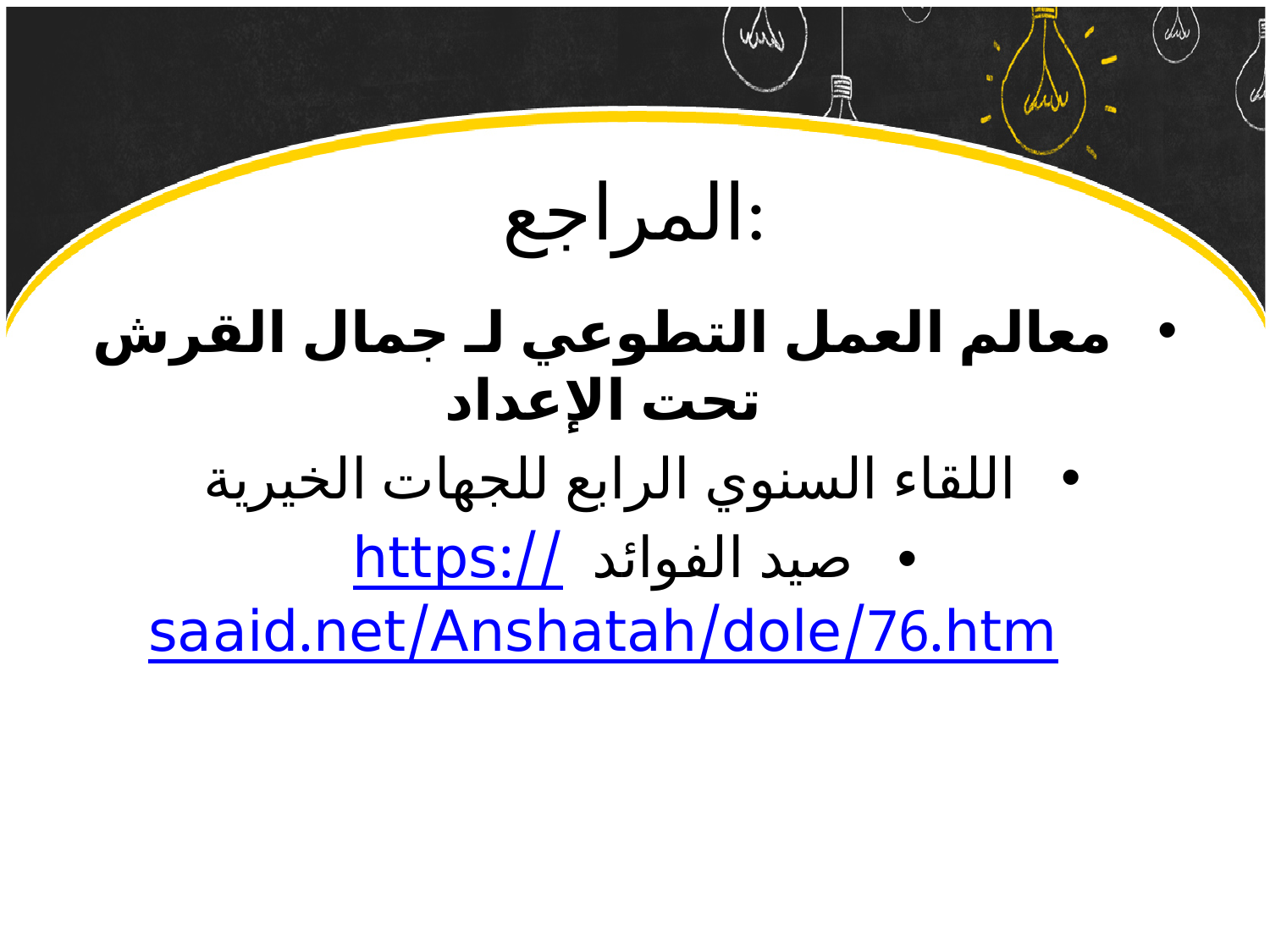

# المراجع:
معالم العمل التطوعي لـ جمال القرش تحت الإعداد
اللقاء السنوي الرابع للجهات الخيرية
صيد الفوائد  https://saaid.net/Anshatah/dole/76.htm